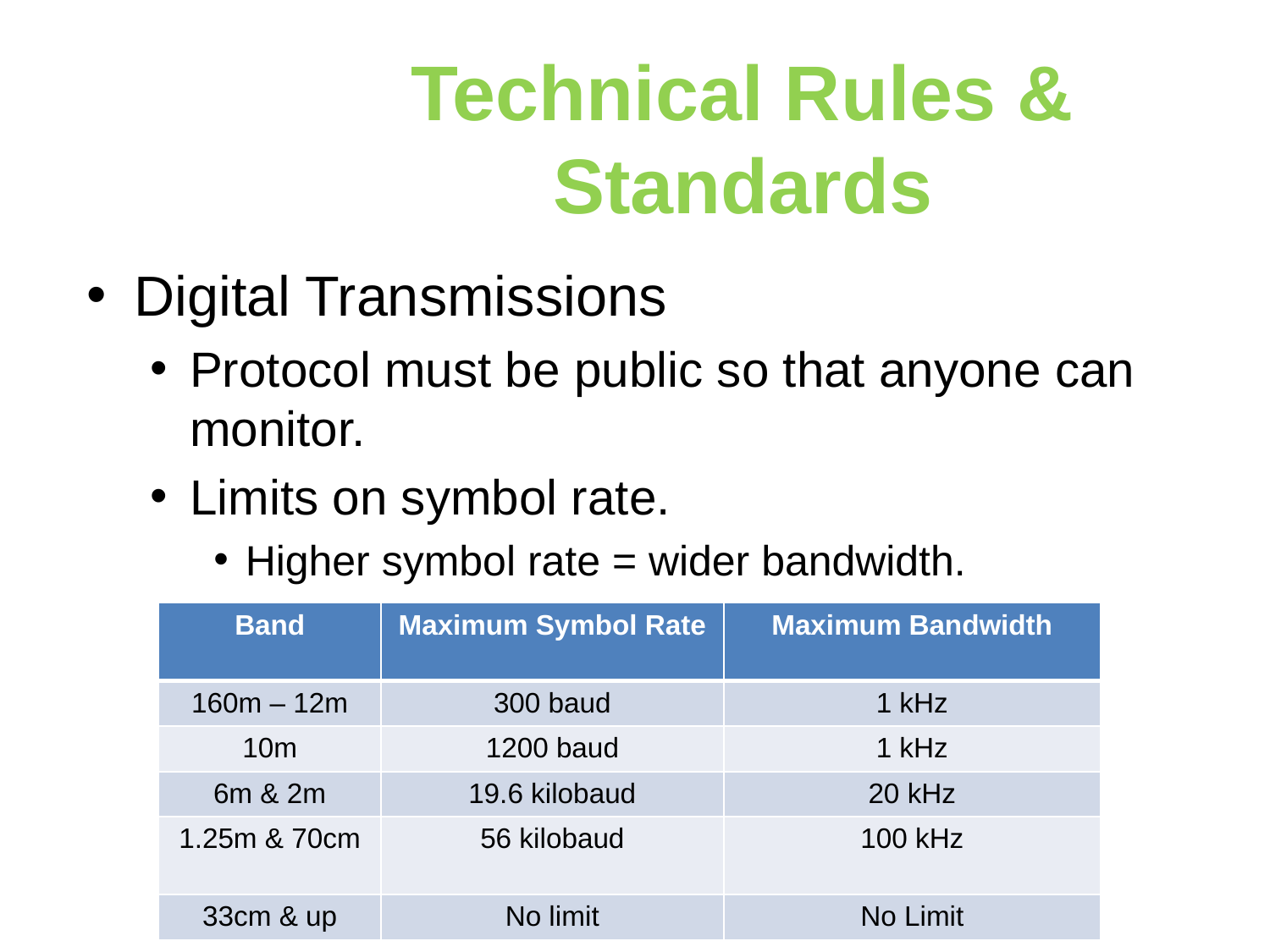

Technical Rules & Standards
Digital Transmissions
Protocol must be public so that anyone can monitor.
Limits on symbol rate.
Higher symbol rate = wider bandwidth.
| Band | Maximum Symbol Rate | Maximum Bandwidth |
| --- | --- | --- |
| 160m – 12m | 300 baud | 1 kHz |
| 10m | 1200 baud | 1 kHz |
| 6m & 2m | 19.6 kilobaud | 20 kHz |
| 1.25m & 70cm | 56 kilobaud | 100 kHz |
| 33cm & up | No limit | No Limit |